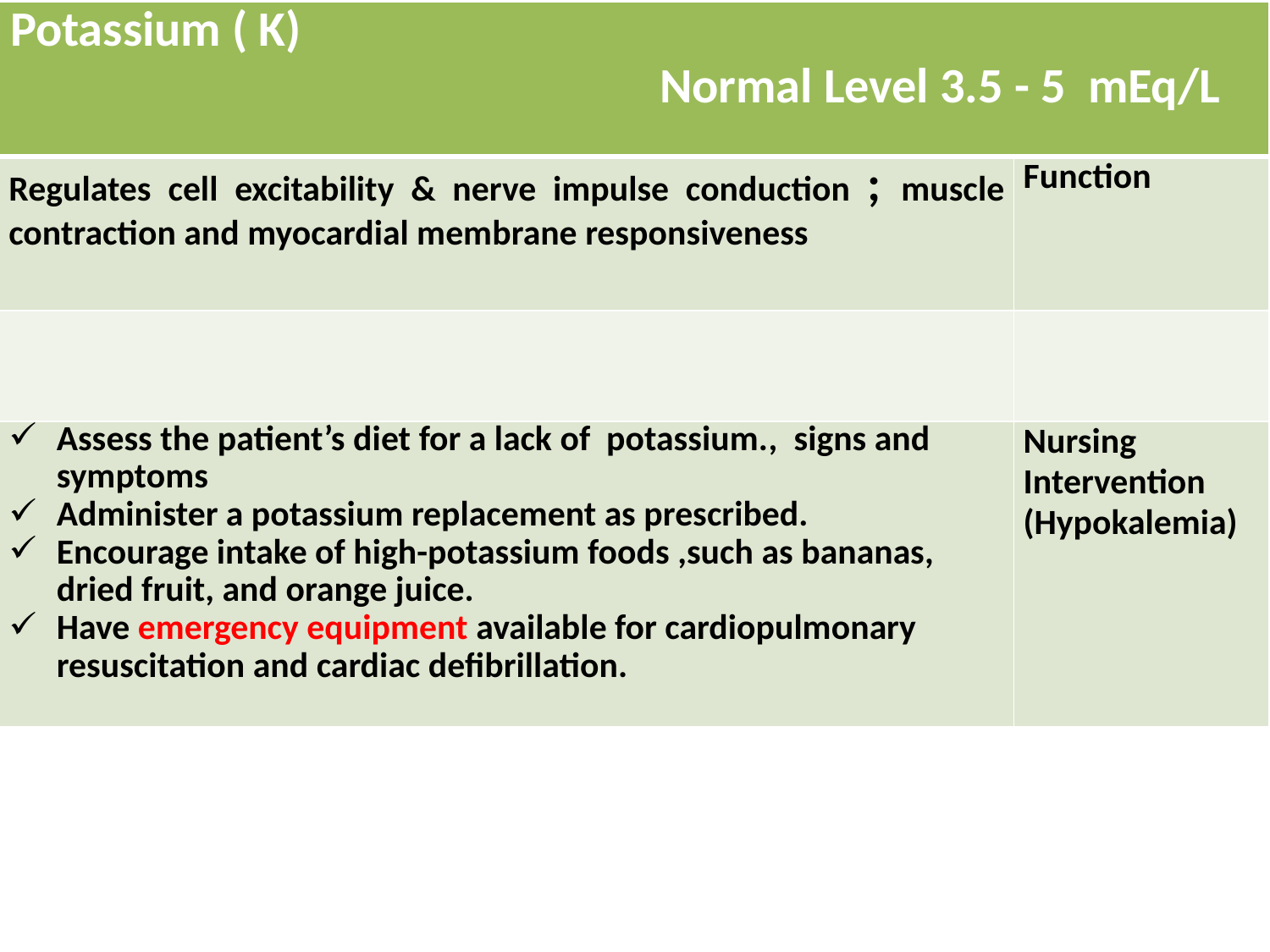

| Potassium ( K) Normal Level 3.5 - 5 mEq/L |  |
| --- | --- |
| Regulates cell excitability & nerve impulse conduction ; muscle contraction and myocardial membrane responsiveness | Function |
|  |  |
| Assess the patient’s diet for a lack of potassium., signs and symptoms Administer a potassium replacement as prescribed. Encourage intake of high-potassium foods ,such as bananas, dried fruit, and orange juice. Have emergency equipment available for cardiopulmonary resuscitation and cardiac defibrillation. | Nursing Intervention (Hypokalemia) |
#